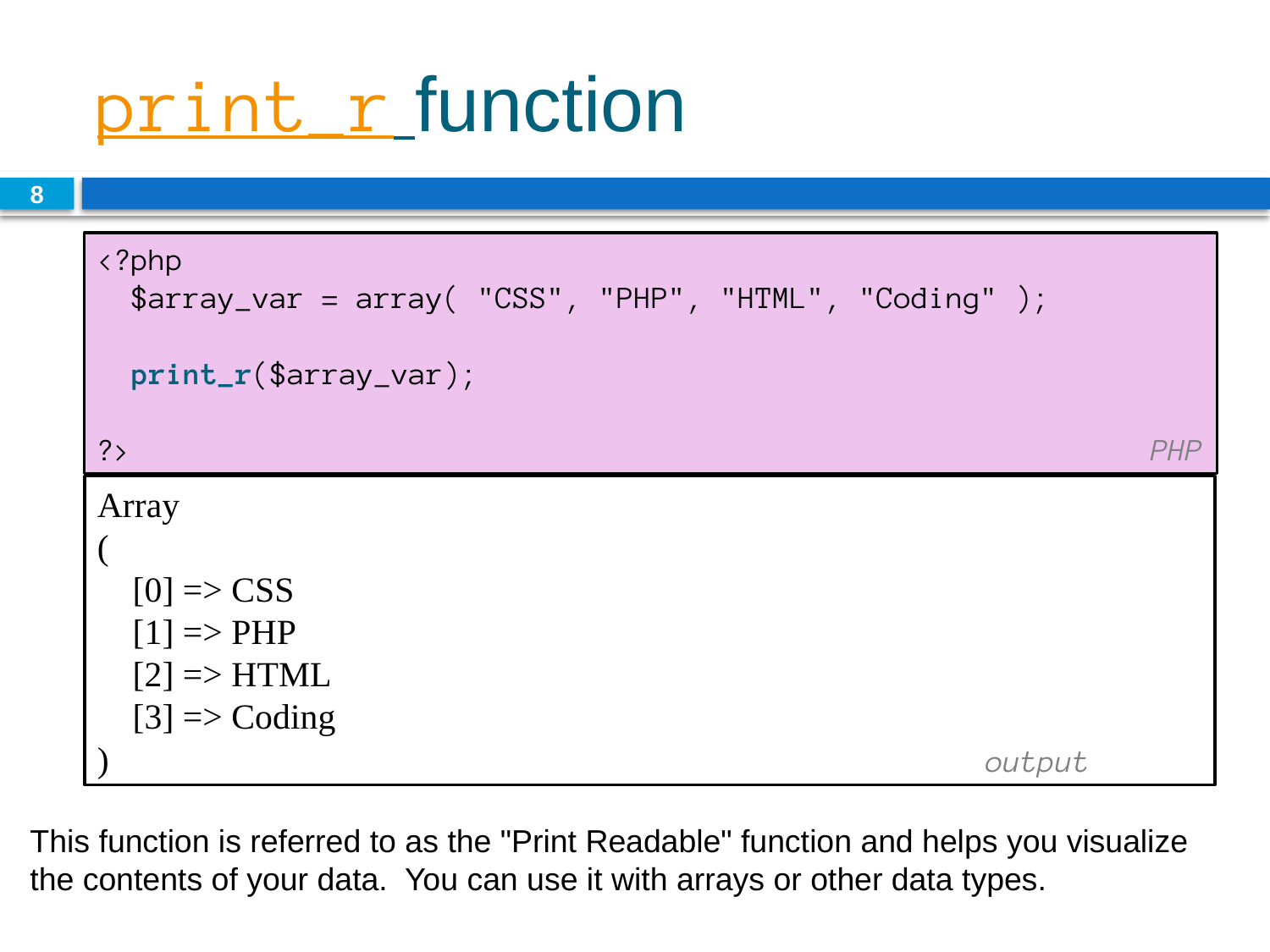

# print_r function
8
<?php
  $array_var = array( "CSS", "PHP", "HTML", "Coding" );

  print_r($array_var);

?> 								  PHP
Array
(
    [0] => CSS
    [1] => PHP
    [2] => HTML
    [3] => Coding
)							output
This function is referred to as the "Print Readable" function and helps you visualize
the contents of your data.  You can use it with arrays or other data types.